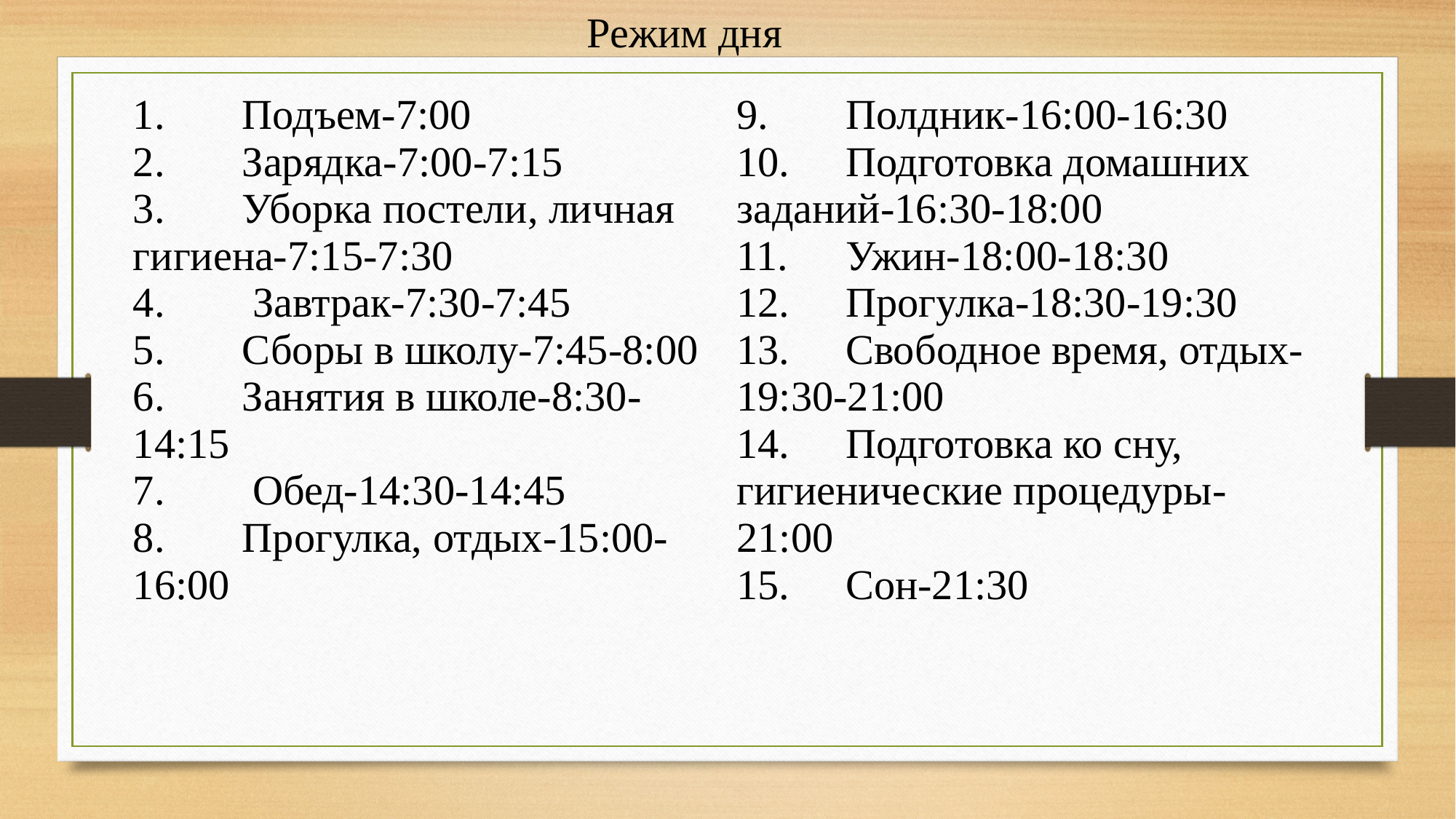

Режим дня
| 1. Подъем-7:00 2. Зарядка-7:00-7:15 3. Уборка постели, личная гигиена-7:15-7:30 4. Завтрак-7:30-7:45 5. Сборы в школу-7:45-8:00 6. Занятия в школе-8:30-14:15 7. Обед-14:30-14:45 8. Прогулка, отдых-15:00-16:00 | 9. Полдник-16:00-16:30 10. Подготовка домашних заданий-16:30-18:00 11. Ужин-18:00-18:30 12. Прогулка-18:30-19:30 13. Свободное время, отдых-19:30-21:00 14. Подготовка ко сну, гигиенические процедуры-21:00 15. Сон-21:30 |
| --- | --- |